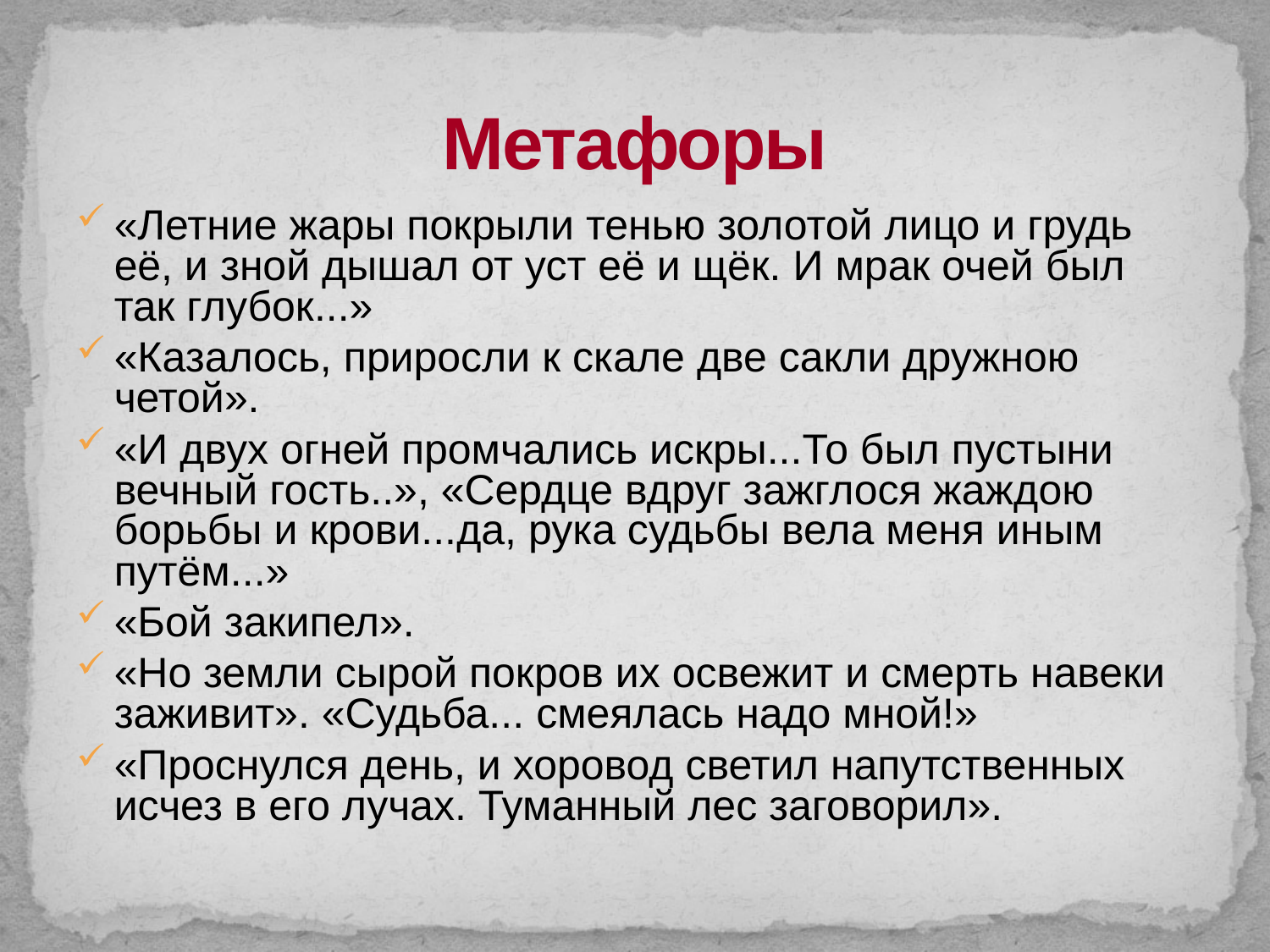

Метафоры
«Летние жары покрыли тенью золотой лицо и грудь её, и зной дышал от уст её и щёк. И мрак очей был так глубок...»
«Казалось, приросли к скале две сакли дружною четой».
«И двух огней промчались искры...То был пустыни вечный гость..», «Сердце вдруг зажглося жаждою борьбы и крови...да, рука судьбы вела меня иным путём...»
«Бой закипел».
«Но земли сырой покров их освежит и смерть навеки заживит». «Судьба... смеялась надо мной!»
«Проснулся день, и хоровод светил напутственных исчез в его лучах. Туманный лес заговорил».